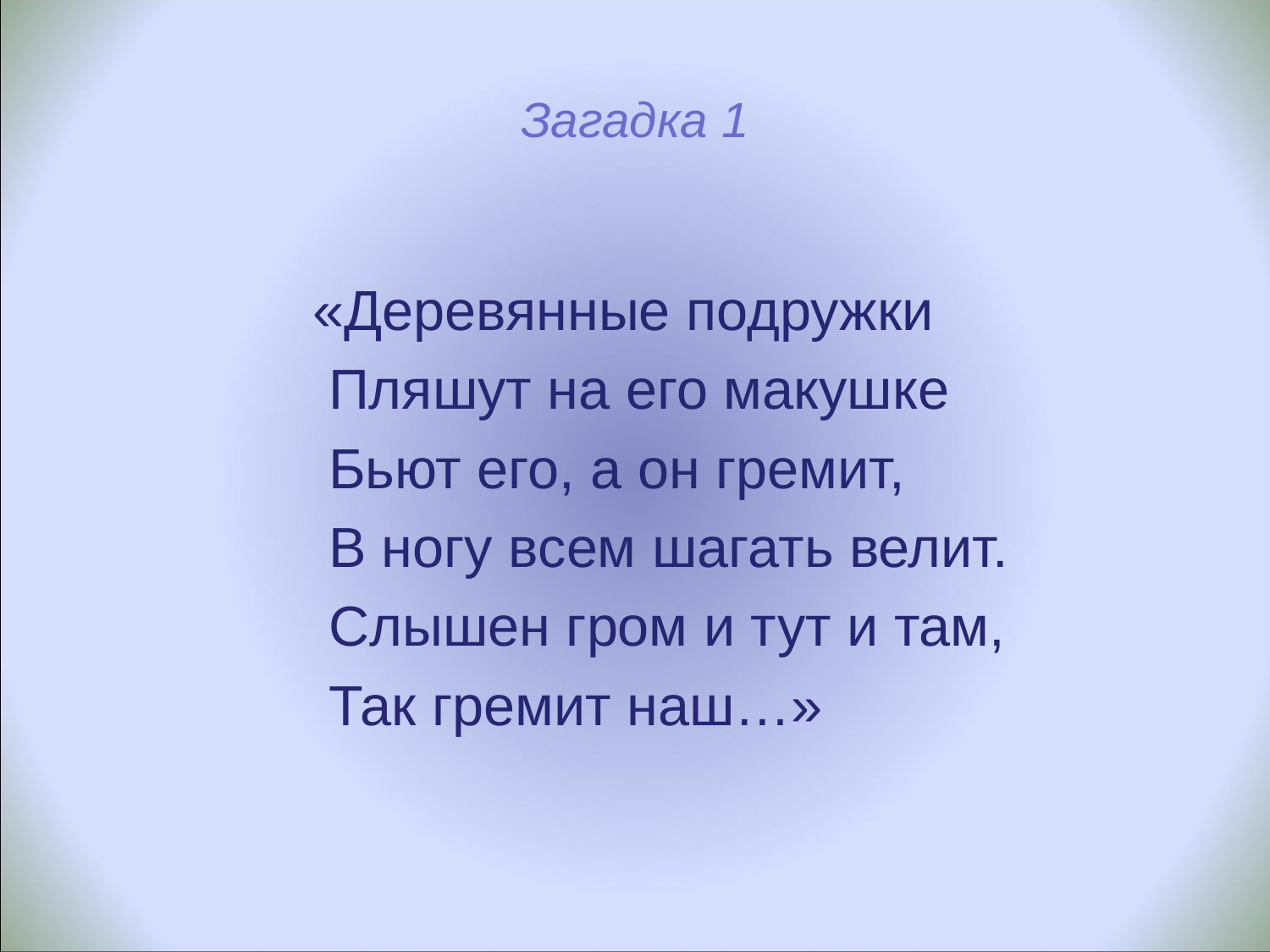

# Загадка 1
                «Деревянные подружки
                 Пляшут на его макушке
                 Бьют его, а он гремит,
                 В ногу всем шагать велит.
                 Слышен гром и тут и там,
                 Так гремит наш…»